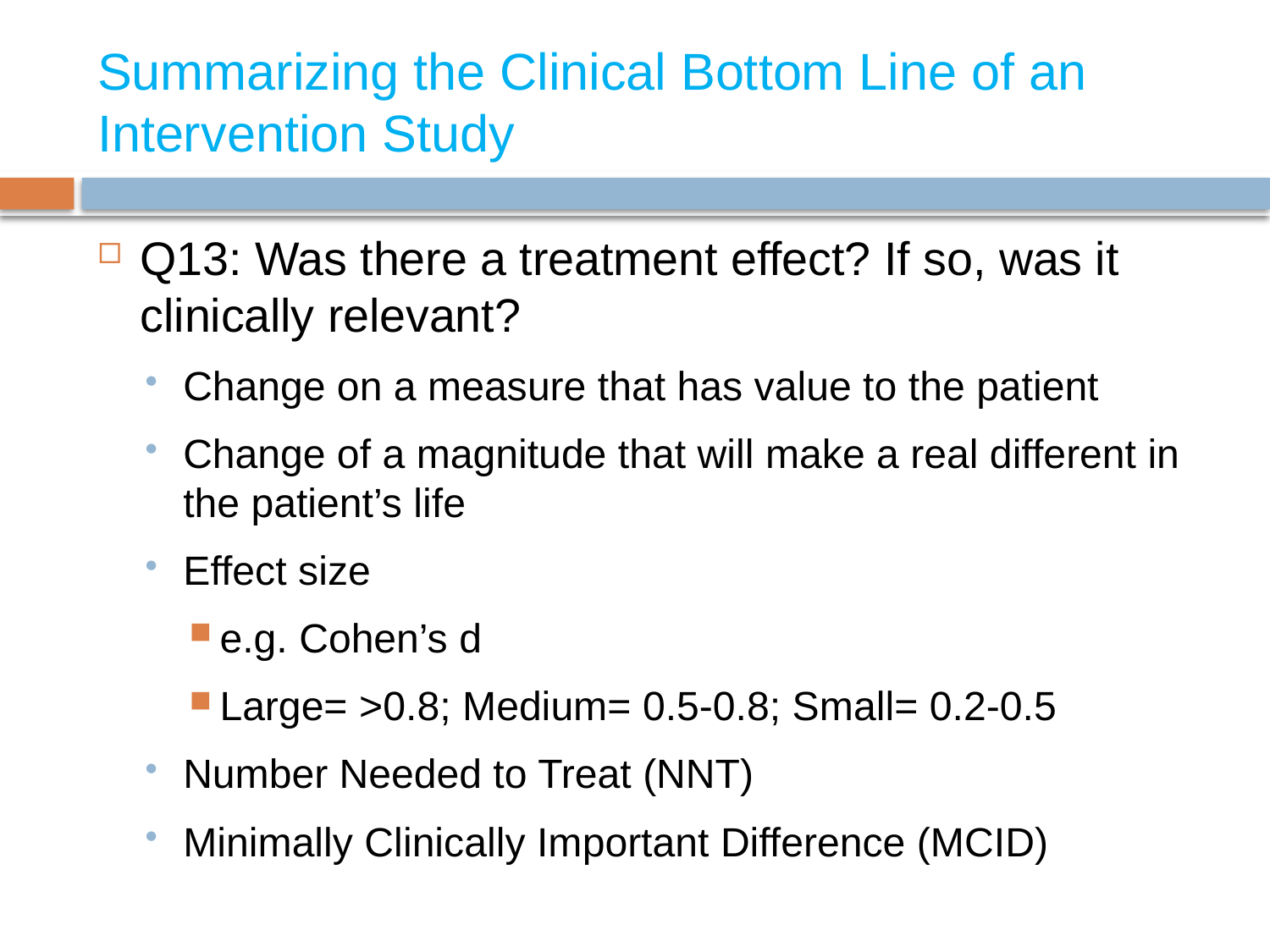

# Summarizing the Clinical Bottom Line of an Intervention Study
Q13: Was there a treatment effect? If so, was it clinically relevant?
Change on a measure that has value to the patient
Change of a magnitude that will make a real different in the patient’s life
Effect size
e.g. Cohen’s d
Large= >0.8; Medium= 0.5-0.8; Small= 0.2-0.5
Number Needed to Treat (NNT)
Minimally Clinically Important Difference (MCID)